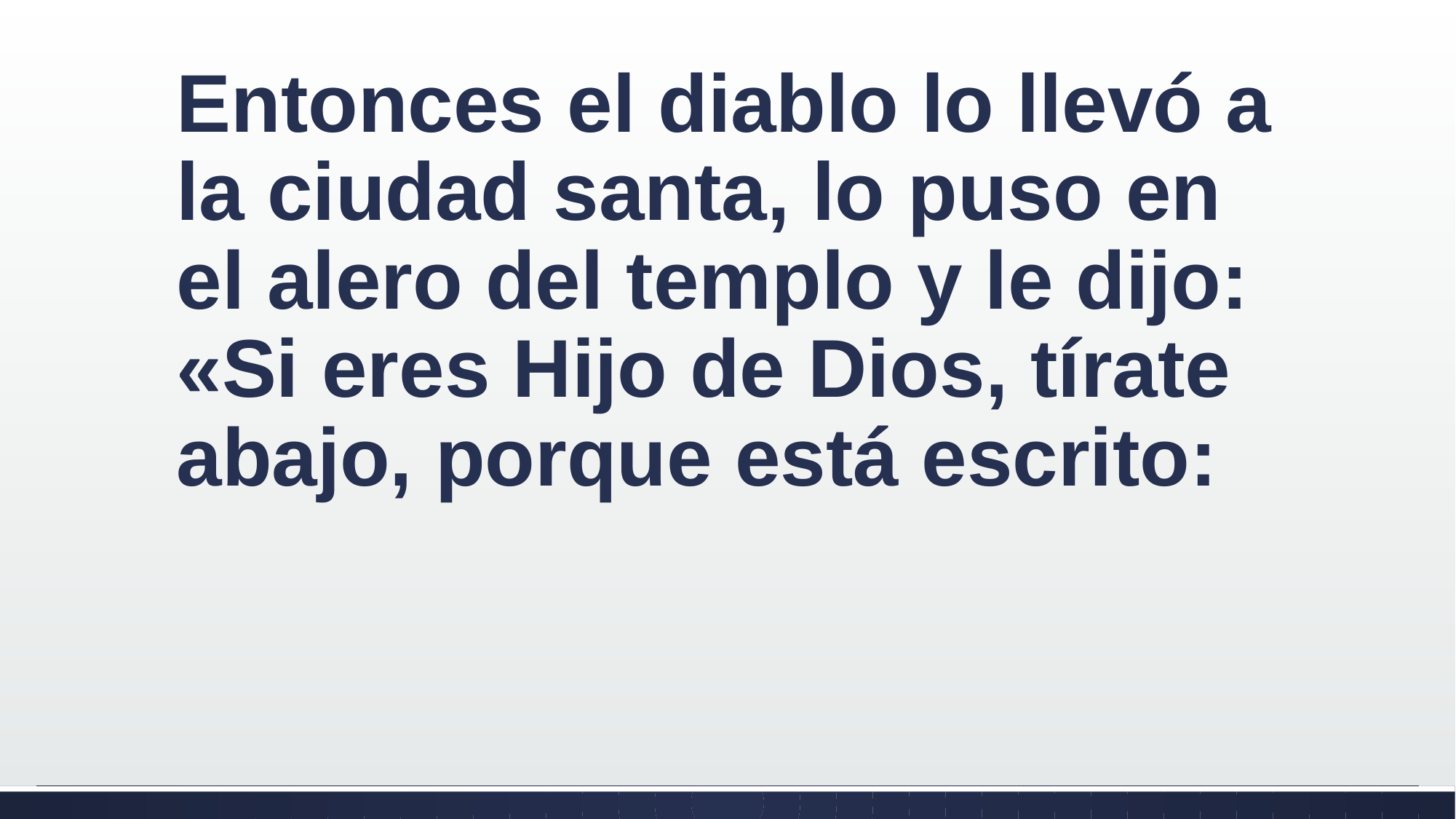

#
Entonces el diablo lo llevó a la ciudad santa, lo puso en el alero del templo y le dijo: «Si eres Hijo de Dios, tírate abajo, porque está escrito: